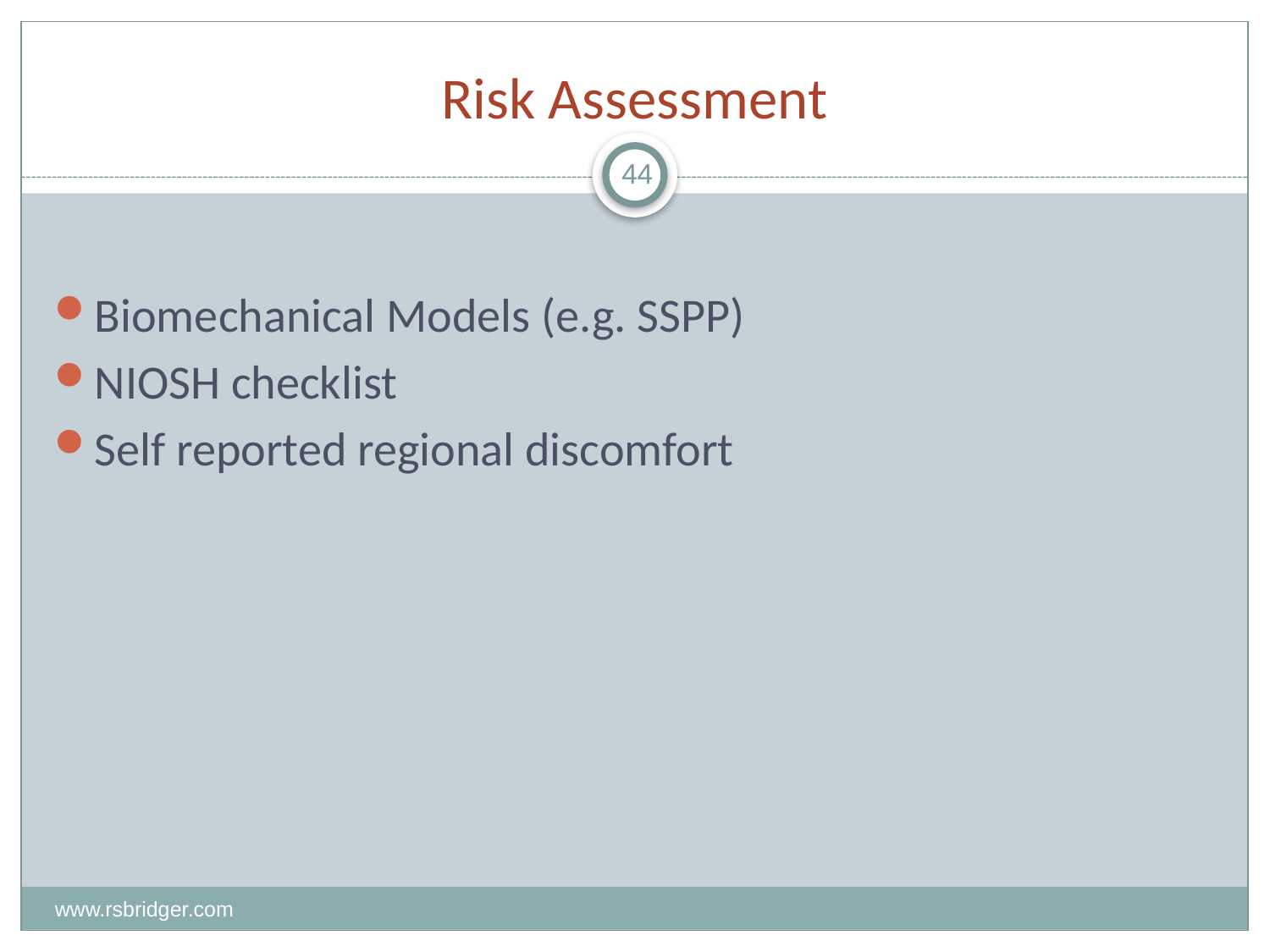

# Risk Assessment
44

Biomechanical Models (e.g. SSPP)
NIOSH checklist
Self reported regional discomfort
www.rsbridger.com